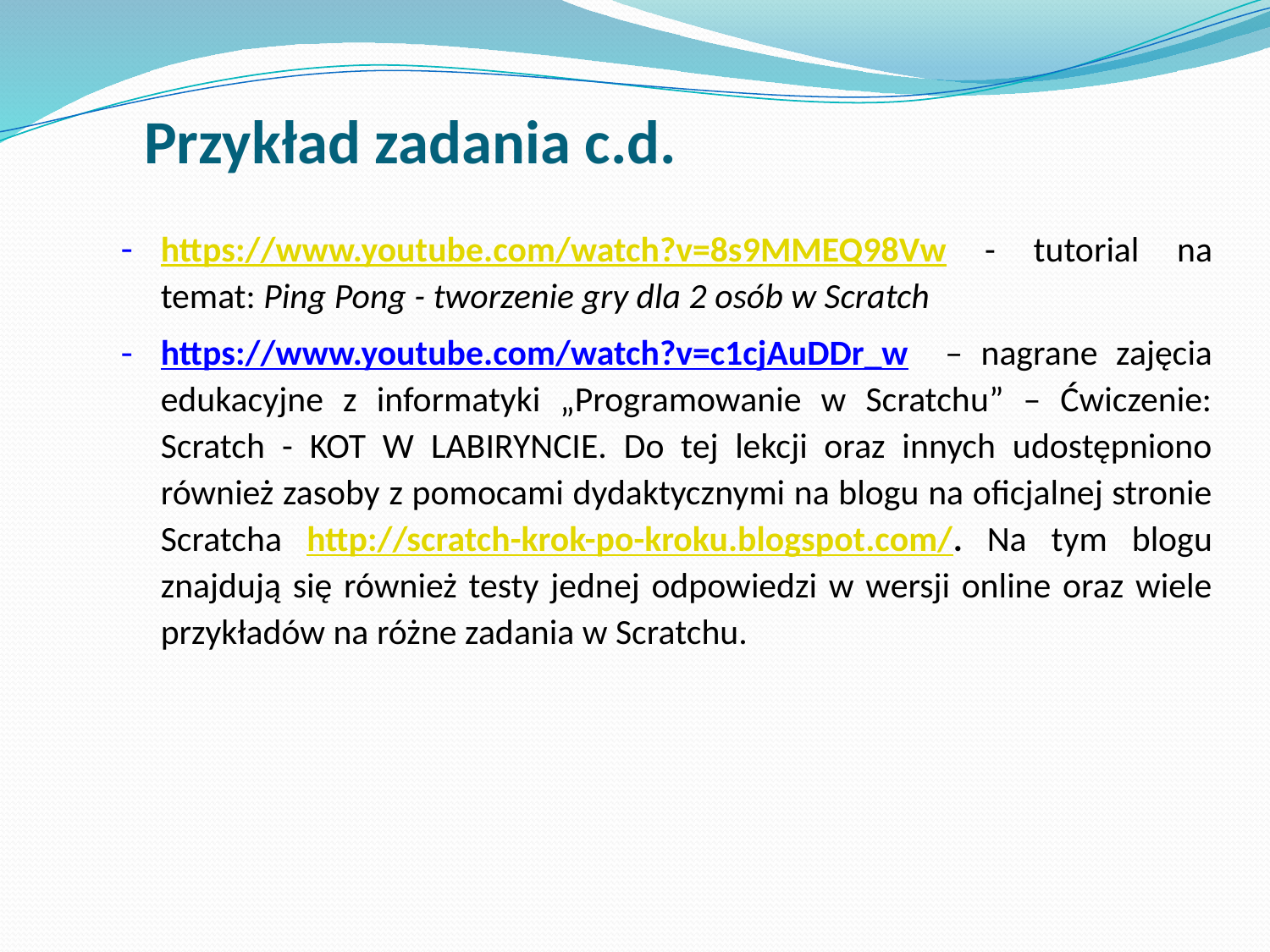

# Przykład zadania c.d.
https://www.youtube.com/watch?v=8s9MMEQ98Vw - tutorial na temat: Ping Pong - tworzenie gry dla 2 osób w Scratch
https://www.youtube.com/watch?v=c1cjAuDDr_w  – nagrane zajęcia edukacyjne z informatyki „Programowanie w Scratchu” – Ćwiczenie: Scratch - KOT W LABIRYNCIE. Do tej lekcji oraz innych udostępniono również zasoby z pomocami dydaktycznymi na blogu na oficjalnej stronie Scratcha http://scratch-krok-po-kroku.blogspot.com/. Na tym blogu znajdują się również testy jednej odpowiedzi w wersji online oraz wiele przykładów na różne zadania w Scratchu.